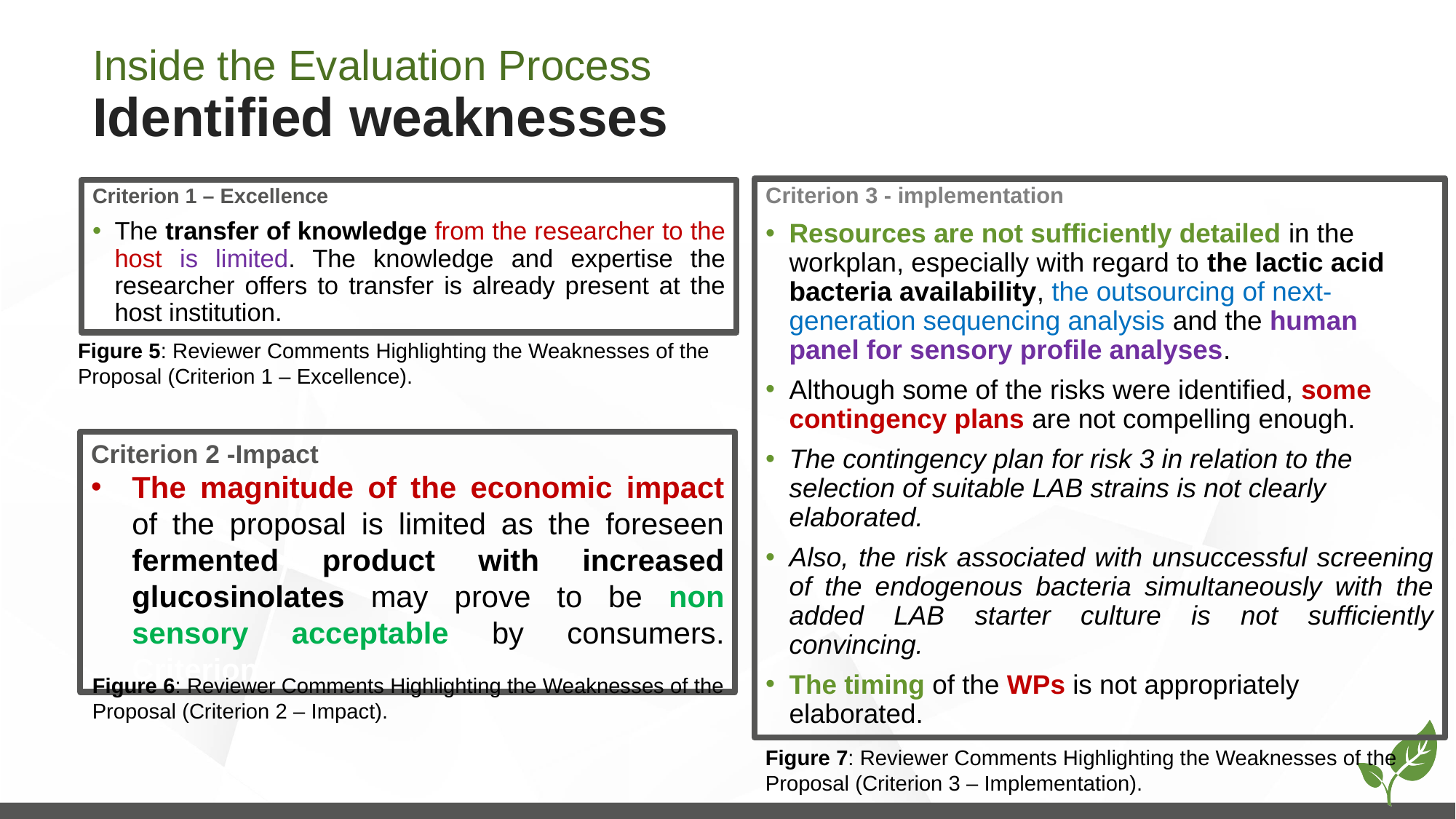

# Inside the Evaluation Process Identified weaknesses
Criterion 3 - implementation
Resources are not sufficiently detailed in the workplan, especially with regard to the lactic acid bacteria availability, the outsourcing of next-generation sequencing analysis and the human panel for sensory profile analyses.
Although some of the risks were identified, some contingency plans are not compelling enough.
The contingency plan for risk 3 in relation to the selection of suitable LAB strains is not clearly elaborated.
Also, the risk associated with unsuccessful screening of the endogenous bacteria simultaneously with the added LAB starter culture is not sufficiently convincing.
The timing of the WPs is not appropriately elaborated.
Criterion 1 – Excellence
The transfer of knowledge from the researcher to the host is limited. The knowledge and expertise the researcher offers to transfer is already present at the host institution.

Figure 5: Reviewer Comments Highlighting the Weaknesses of the Proposal (Criterion 1 – Excellence).
Criterion 2 -Impact
The magnitude of the economic impact of the proposal is limited as the foreseen fermented product with increased glucosinolates may prove to be non sensory acceptable by consumers. Criterion
Figure 6: Reviewer Comments Highlighting the Weaknesses of the Proposal (Criterion 2 – Impact).
Figure 7: Reviewer Comments Highlighting the Weaknesses of the Proposal (Criterion 3 – Implementation).